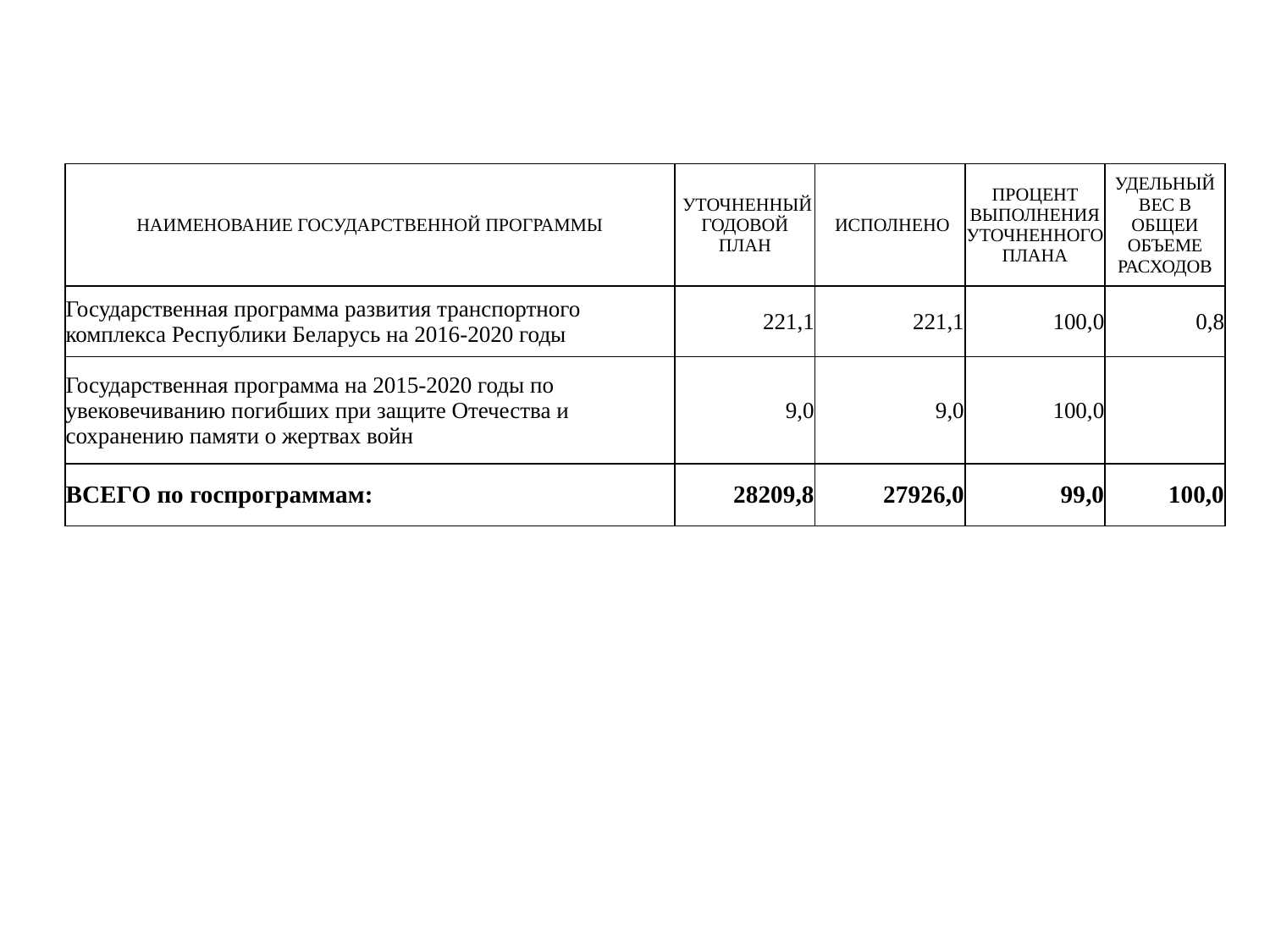

#
| НАИМЕНОВАНИЕ ГОСУДАРСТВЕННОЙ ПРОГРАММЫ | УТОЧНЕННЫЙ ГОДОВОЙ ПЛАН | ИСПОЛНЕНО | ПРОЦЕНТ ВЫПОЛНЕНИЯ УТОЧНЕННОГО ПЛАНА | УДЕЛЬНЫЙ ВЕС В ОБЩЕИ ОБЪЕМЕ РАСХОДОВ |
| --- | --- | --- | --- | --- |
| Государственная программа развития транспортного комплекса Республики Беларусь на 2016-2020 годы | 221,1 | 221,1 | 100,0 | 0,8 |
| Государственная программа на 2015-2020 годы по увековечиванию погибших при защите Отечества и сохранению памяти о жертвах войн | 9,0 | 9,0 | 100,0 |  |
| ВСЕГО по госпрограммам: | 28209,8 | 27926,0 | 99,0 | 100,0 |